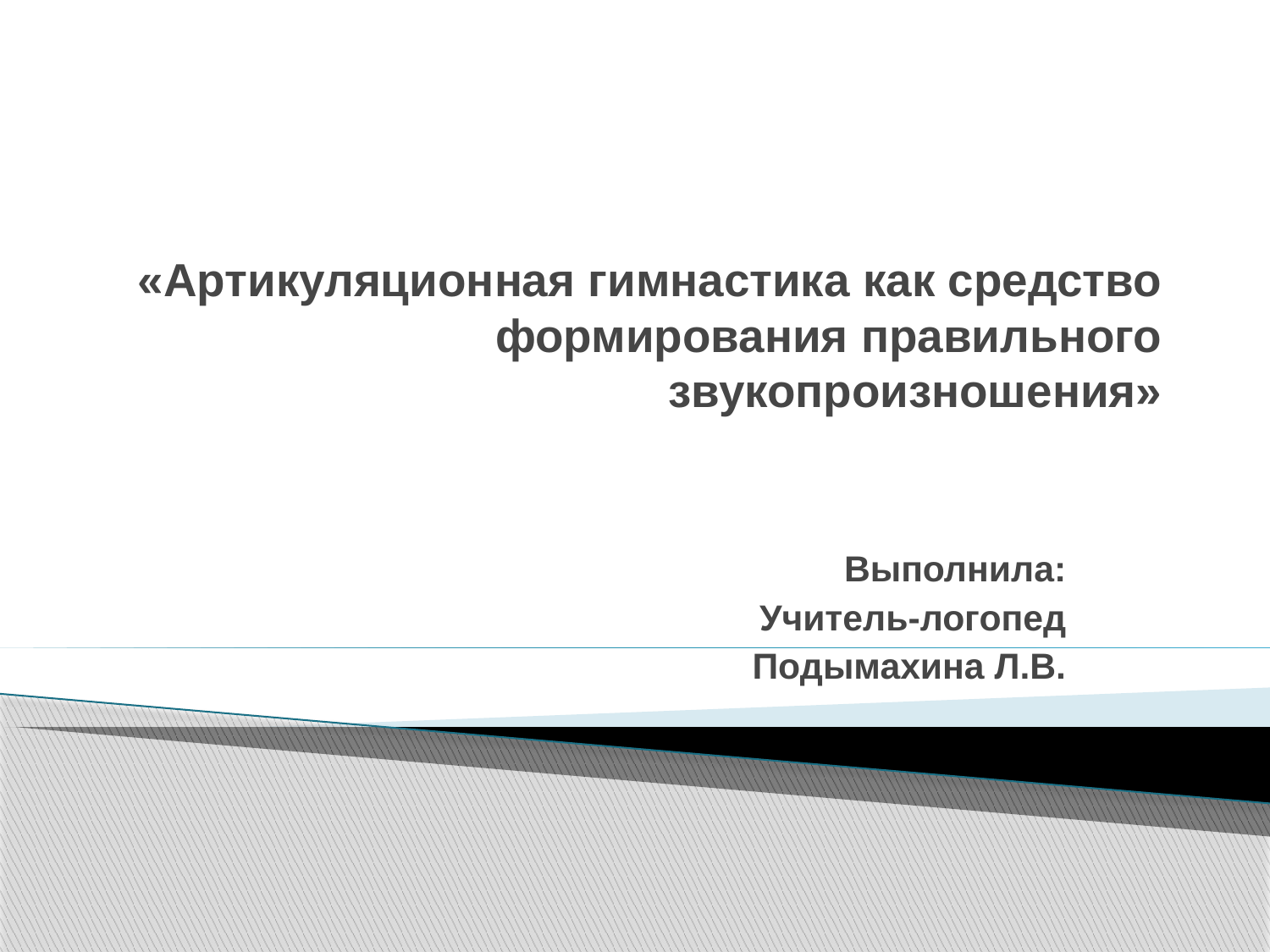

# «Артикуляционная гимнастика как средство формирования правильного звукопроизношения»
Выполнила:
Учитель-логопед
Подымахина Л.В.